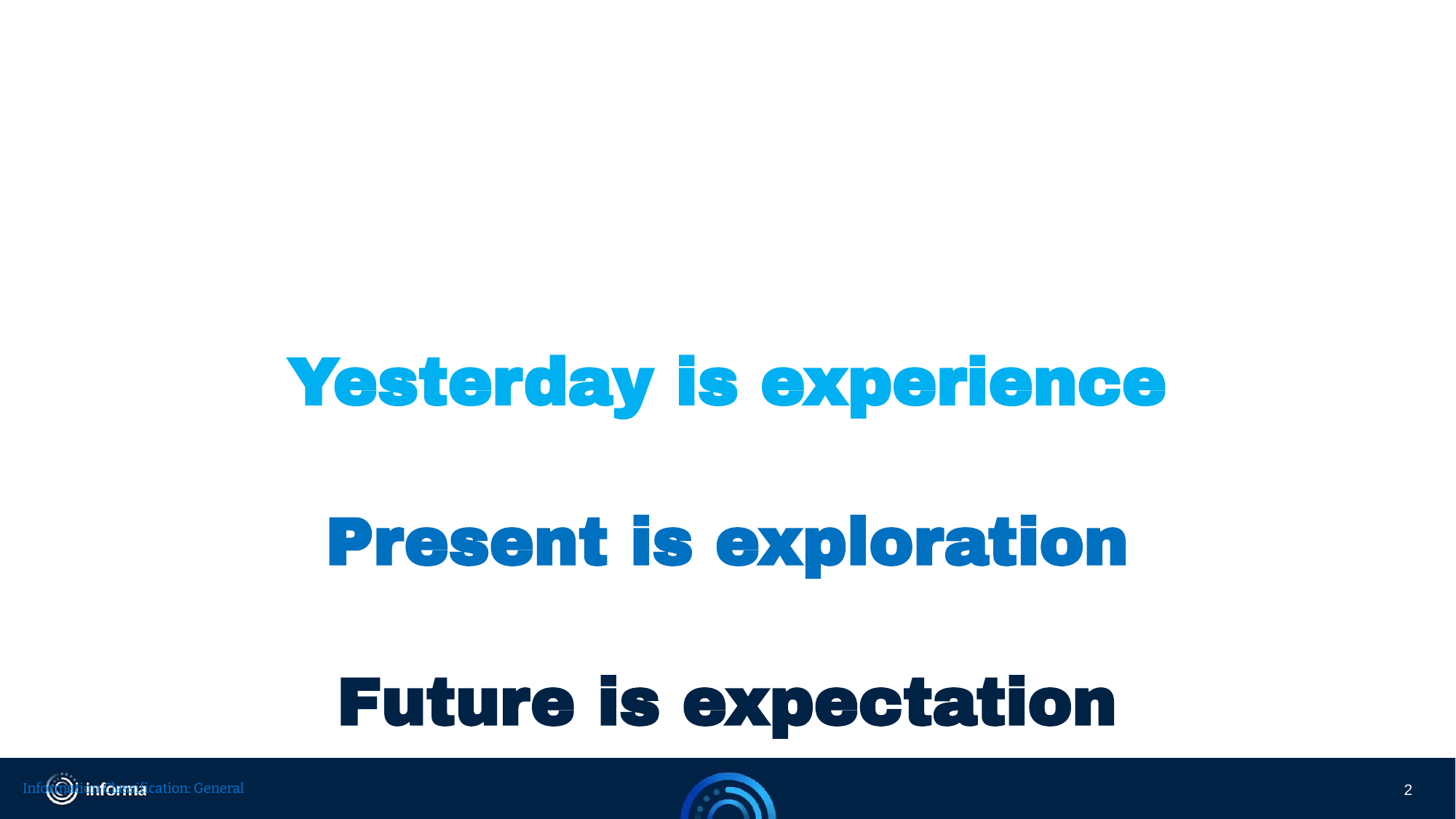

# Yesterday is experience Present is exploration Future is expectation
2
2